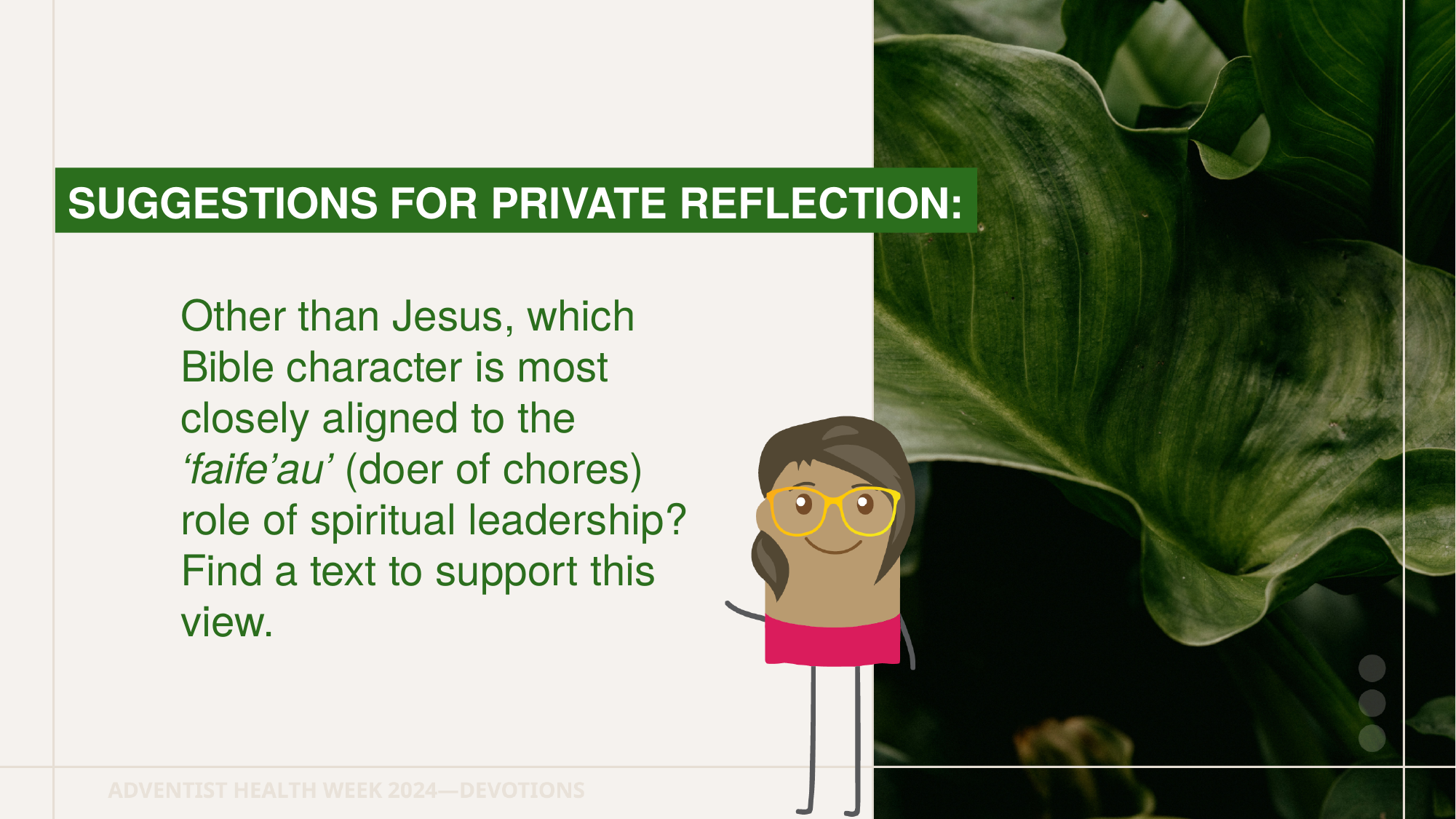

SUGGESTIONS FOR PRIVATE REFLECTION:
Other than Jesus, which Bible character is most closely aligned to the ‘faife’au’ (doer of chores) role of spiritual leadership? Find a text to support this view.